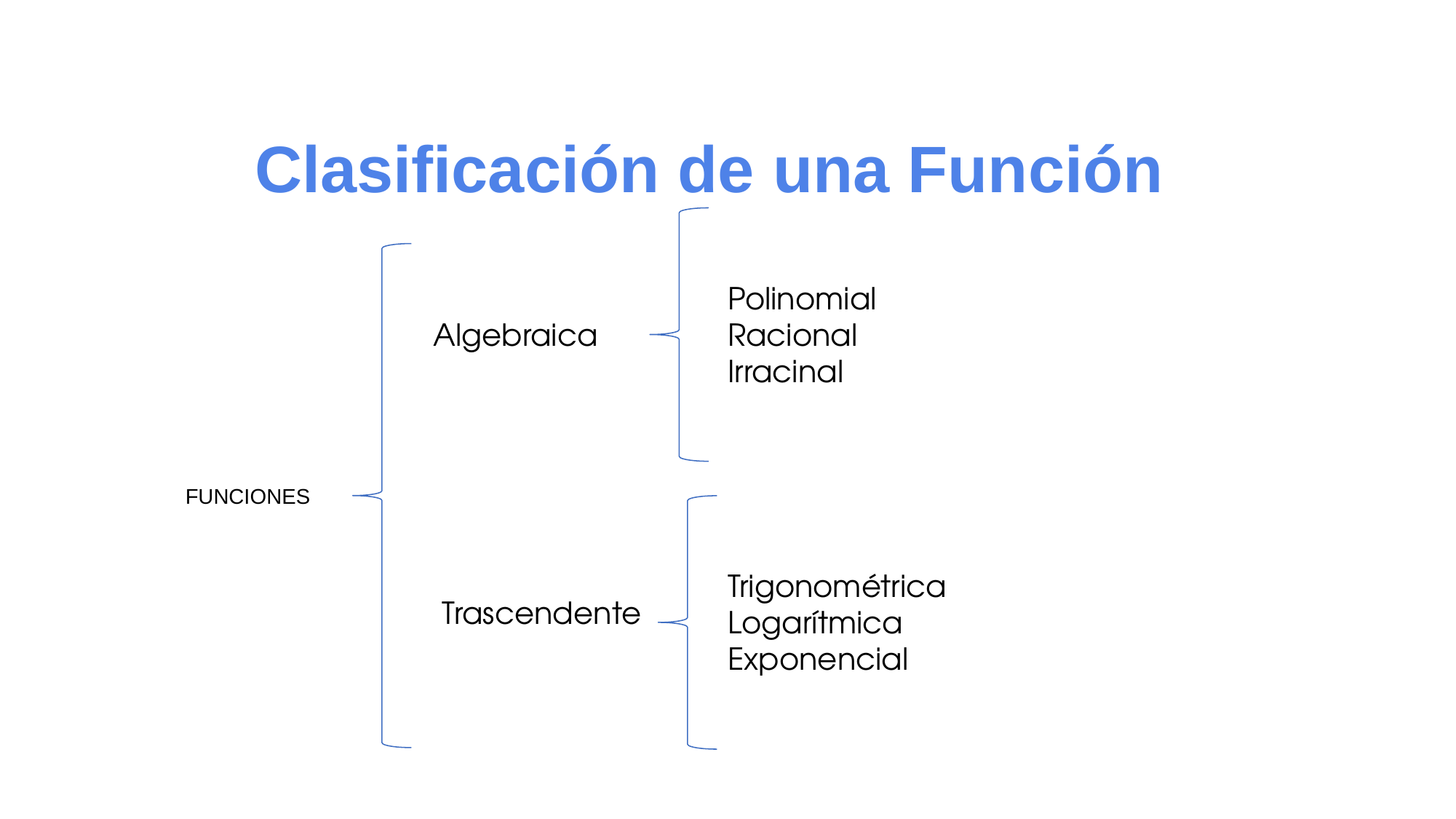

Clasificación de una Función

Polinomial
Racional
Irracinal
Algebraica
FUNCIONES

Trigonométrica
Logarítmica
Exponencial
Trascendente